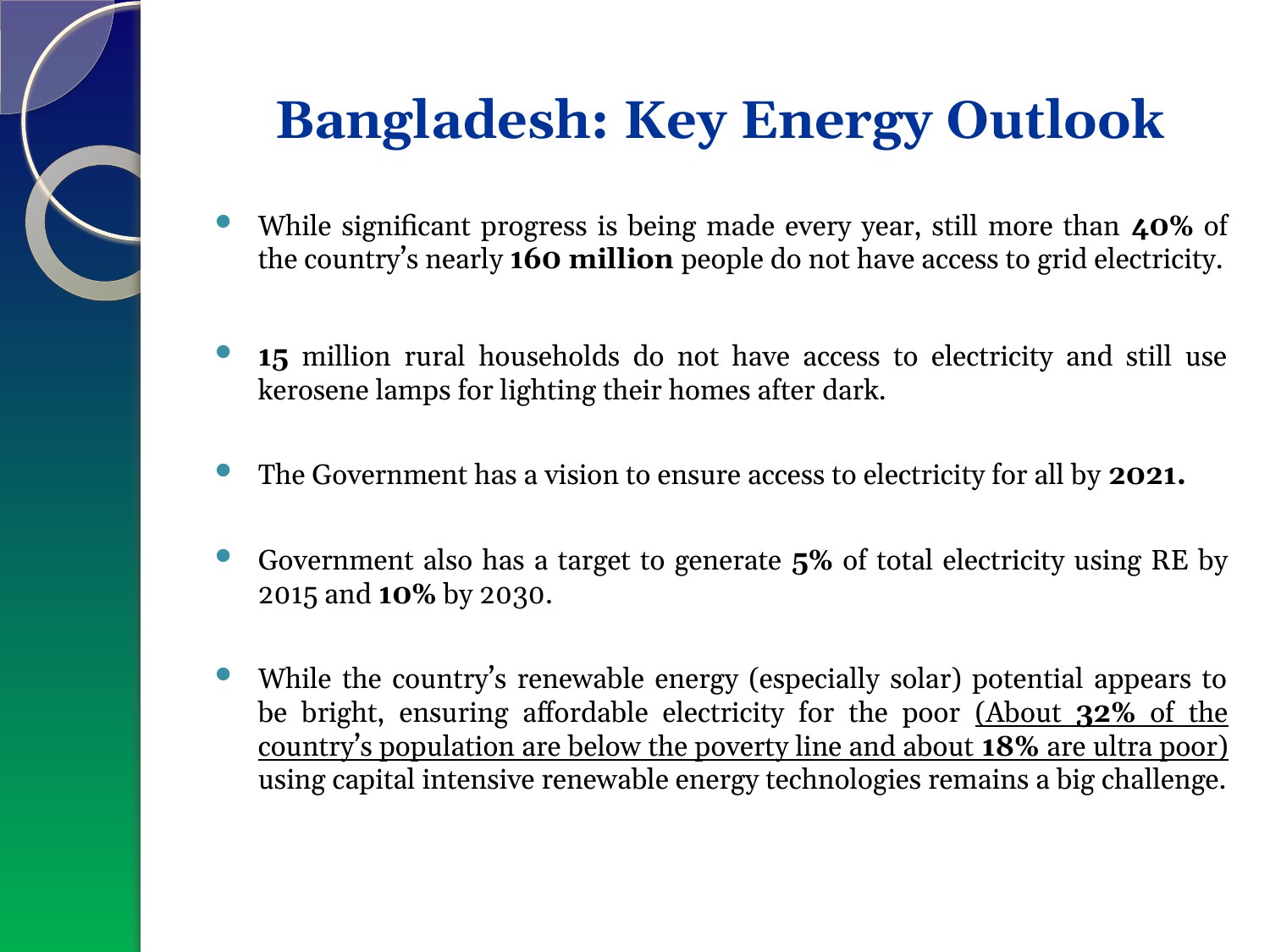

# Bangladesh: Key Energy Outlook
While significant progress is being made every year, still more than 40% of the country’s nearly 160 million people do not have access to grid electricity.

15 million rural households do not have access to electricity and still use kerosene lamps for lighting their homes after dark.

The Government has a vision to ensure access to electricity for all by 2021.

Government also has a target to generate 5% of total electricity using RE by 2015 and 10% by 2030.

While the country’s renewable energy (especially solar) potential appears to be bright, ensuring affordable electricity for the poor (About 32% of the country’s population are below the poverty line and about 18% are ultra poor) using capital intensive renewable energy technologies remains a big challenge.